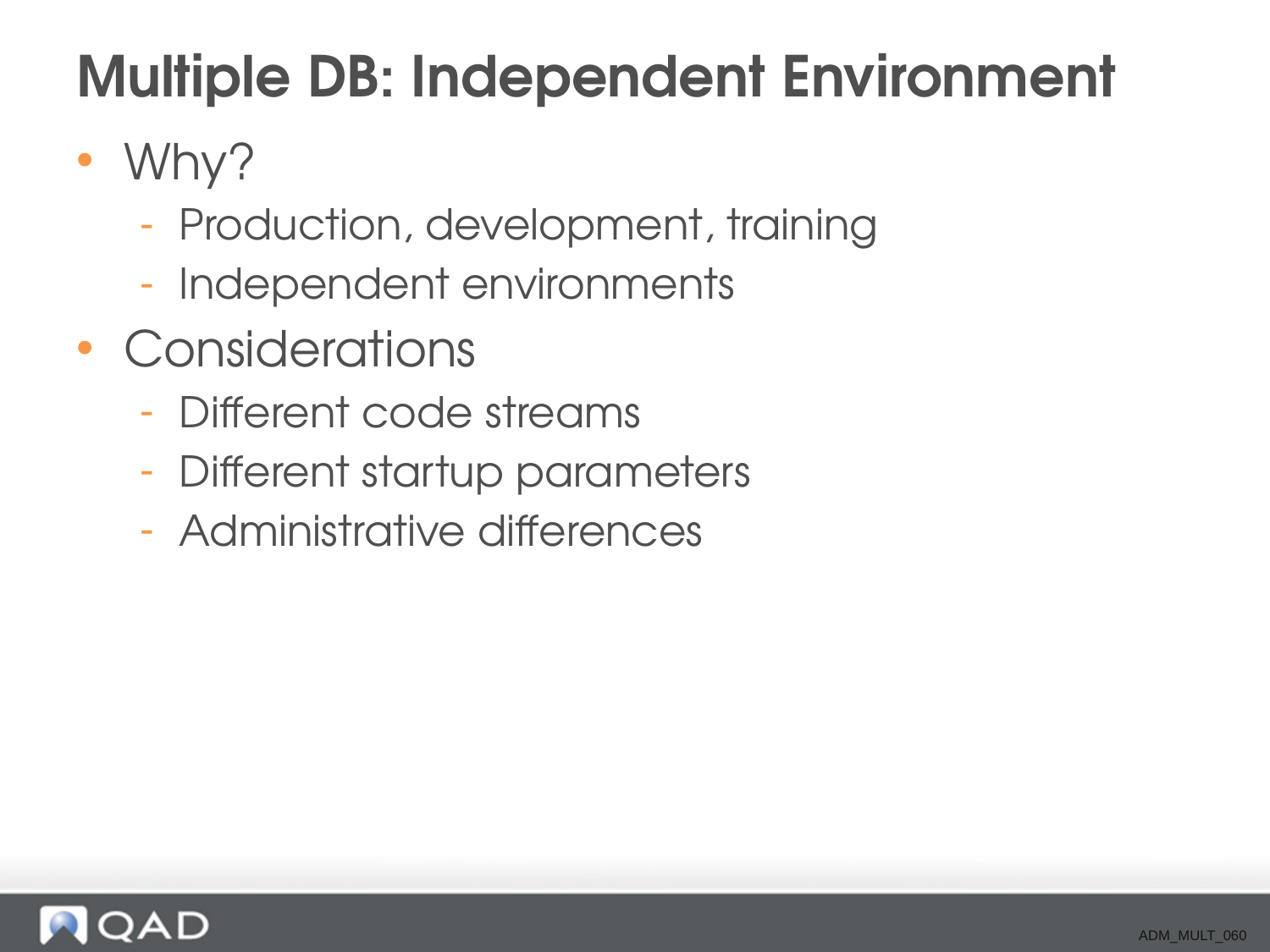

# Multiple DB: Independent Environment
Why?
Production, development, training
Independent environments
Considerations
Different code streams
Different startup parameters
Administrative differences
ADM_MULT_060